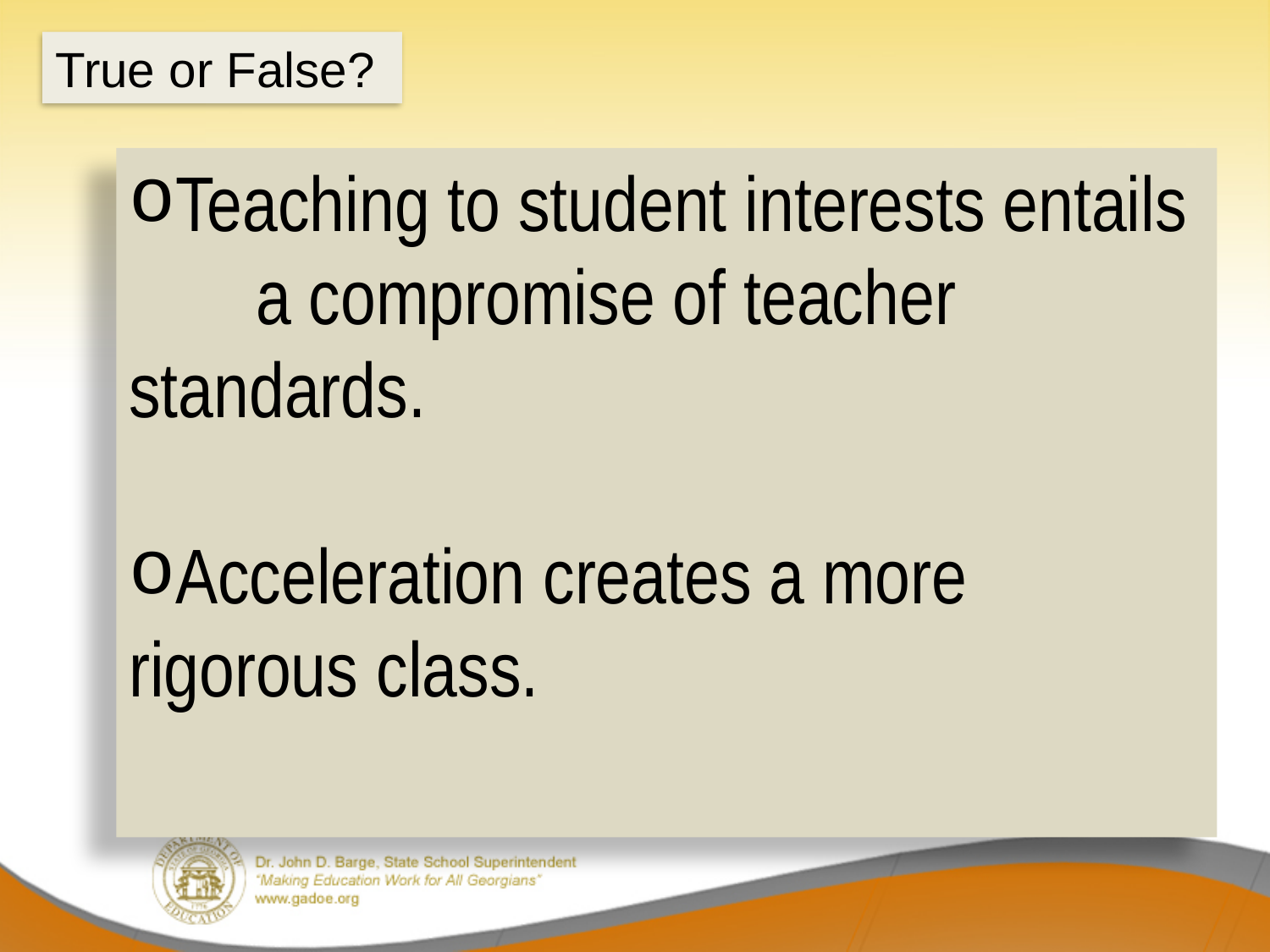

True or False?
Teaching to student interests entails 	a compromise of teacher 	standards.

Acceleration creates a more 	rigorous class.